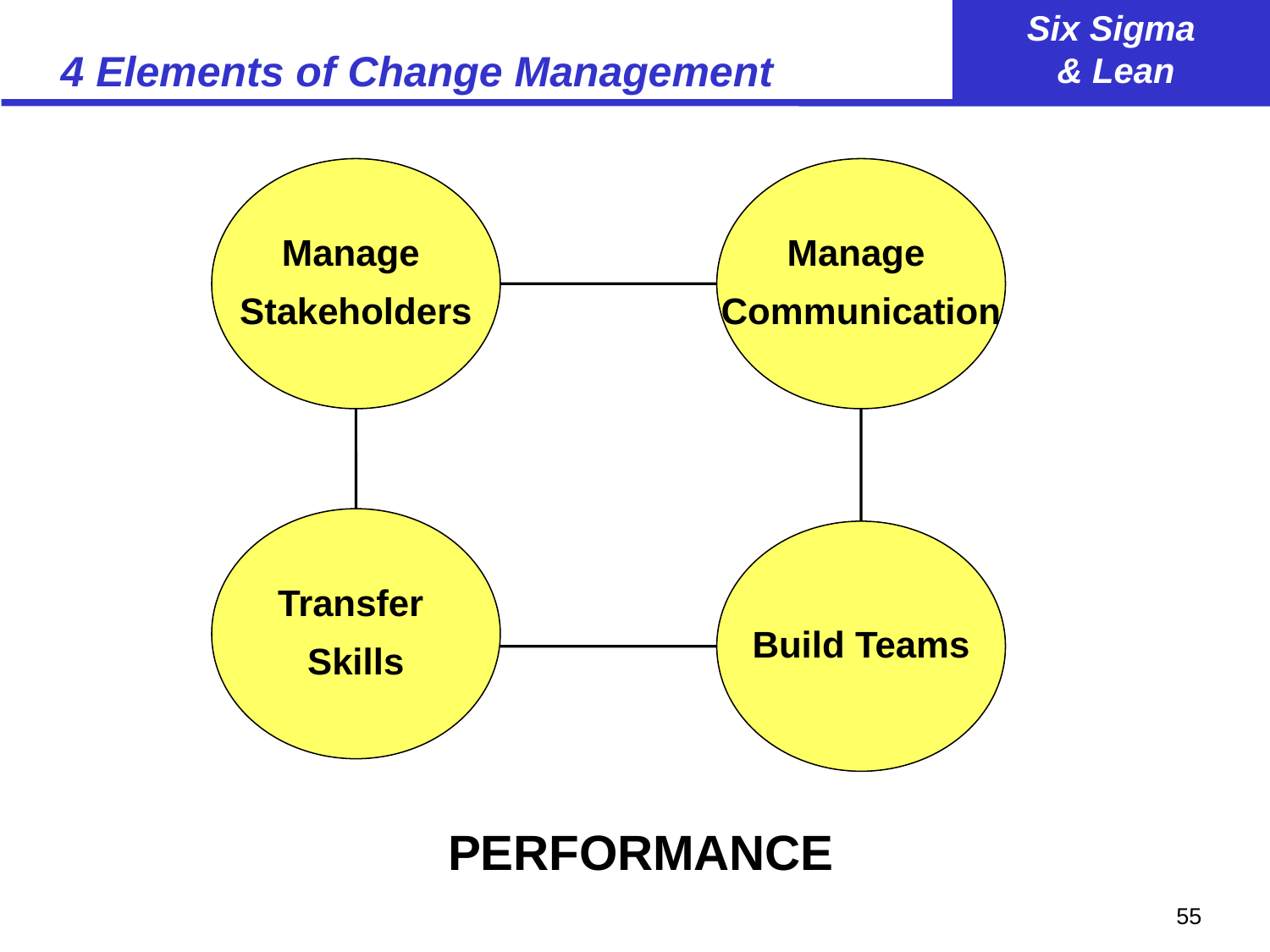

# 4 Elements of Change Management
Manage
Stakeholders
Manage
Communication

Transfer
Skills
Build Teams

PERFORMANCE